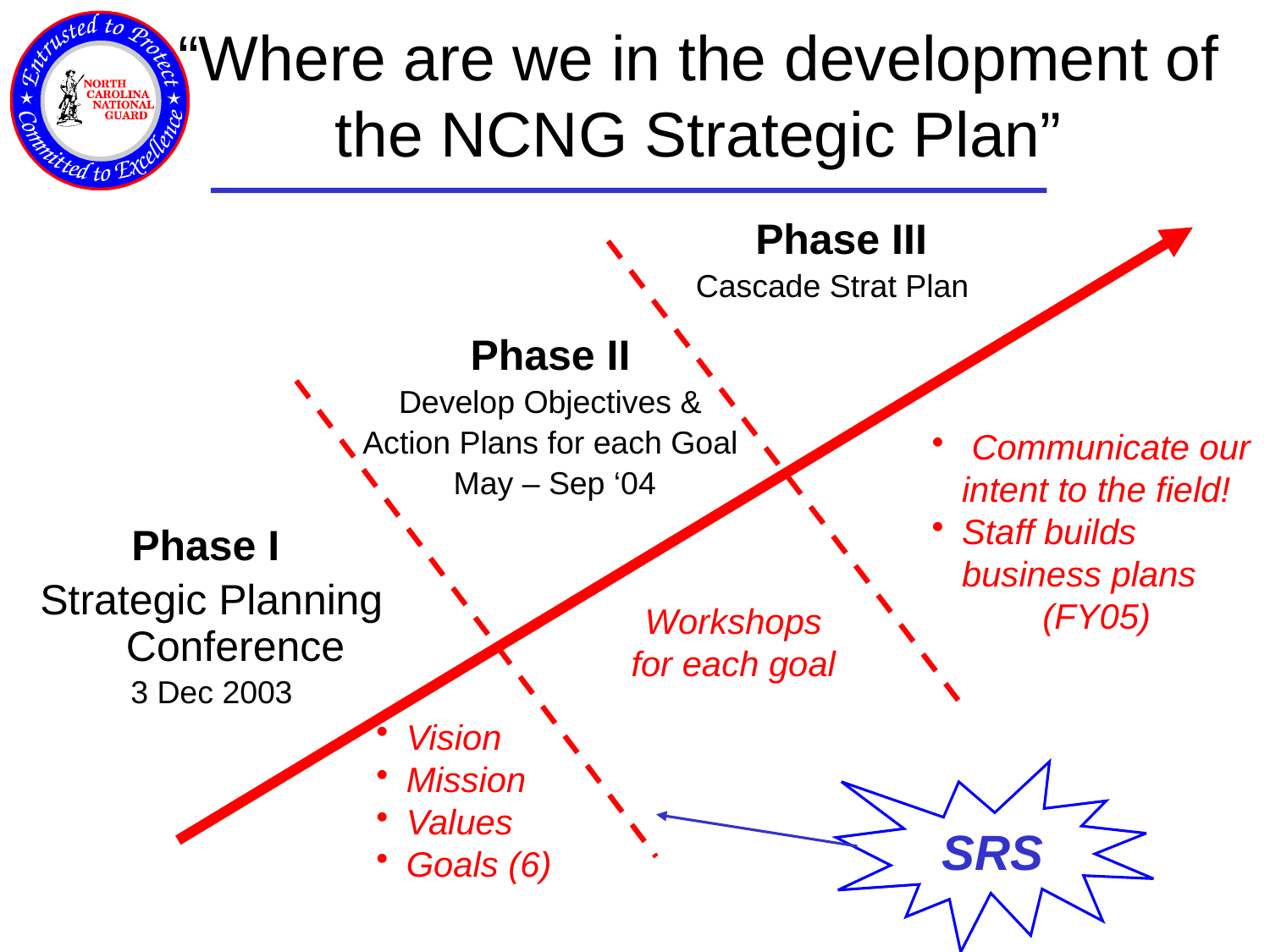

# “Where are we in the development of the NCNG Strategic Plan”
Phase III
Cascade Strat Plan

 Communicate our intent to the field!
Staff builds business plans
(FY05)

Phase II
Develop Objectives &
Action Plans for each Goal
 May – Sep ‘04

Phase I
Strategic Planning Conference
3 Dec 2003
Workshops for each goal
Vision
Mission
Values
Goals (6)
SRS